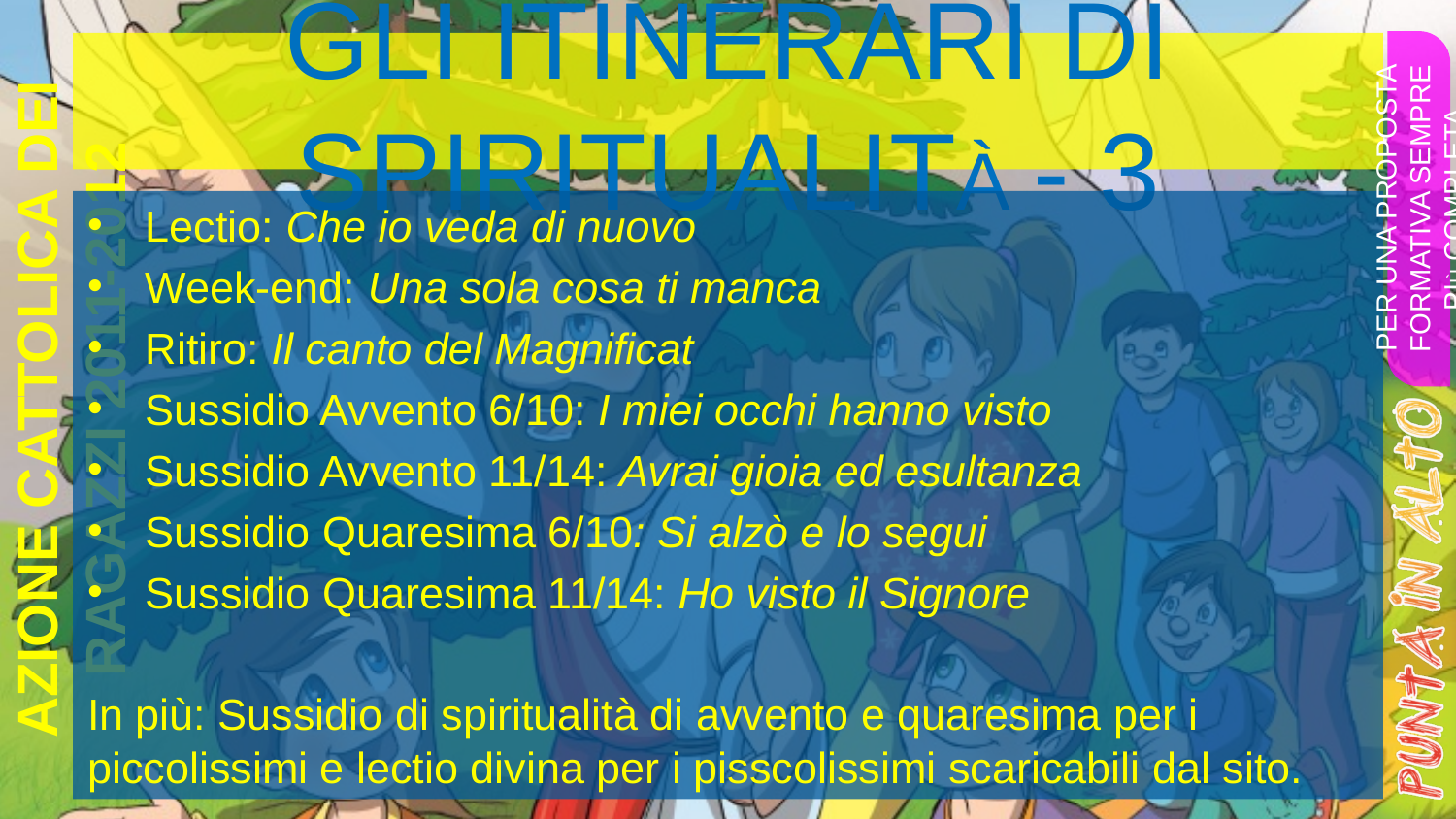

# GLI ITINERARI DI SPIRITUALITà - 3
PER UNA PROPOSTA FORMATIVA SEMPRE PIÙ COMPLETA
Lectio: Che io veda di nuovo
Week-end: Una sola cosa ti manca
Ritiro: Il canto del Magnificat
Sussidio Avvento 6/10: I miei occhi hanno visto
Sussidio Avvento 11/14: Avrai gioia ed esultanza
Sussidio Quaresima 6/10: Si alzò e lo segui
Sussidio Quaresima 11/14: Ho visto il Signore

In più: Sussidio di spiritualità di avvento e quaresima per i piccolissimi e lectio divina per i pisscolissimi scaricabili dal sito.